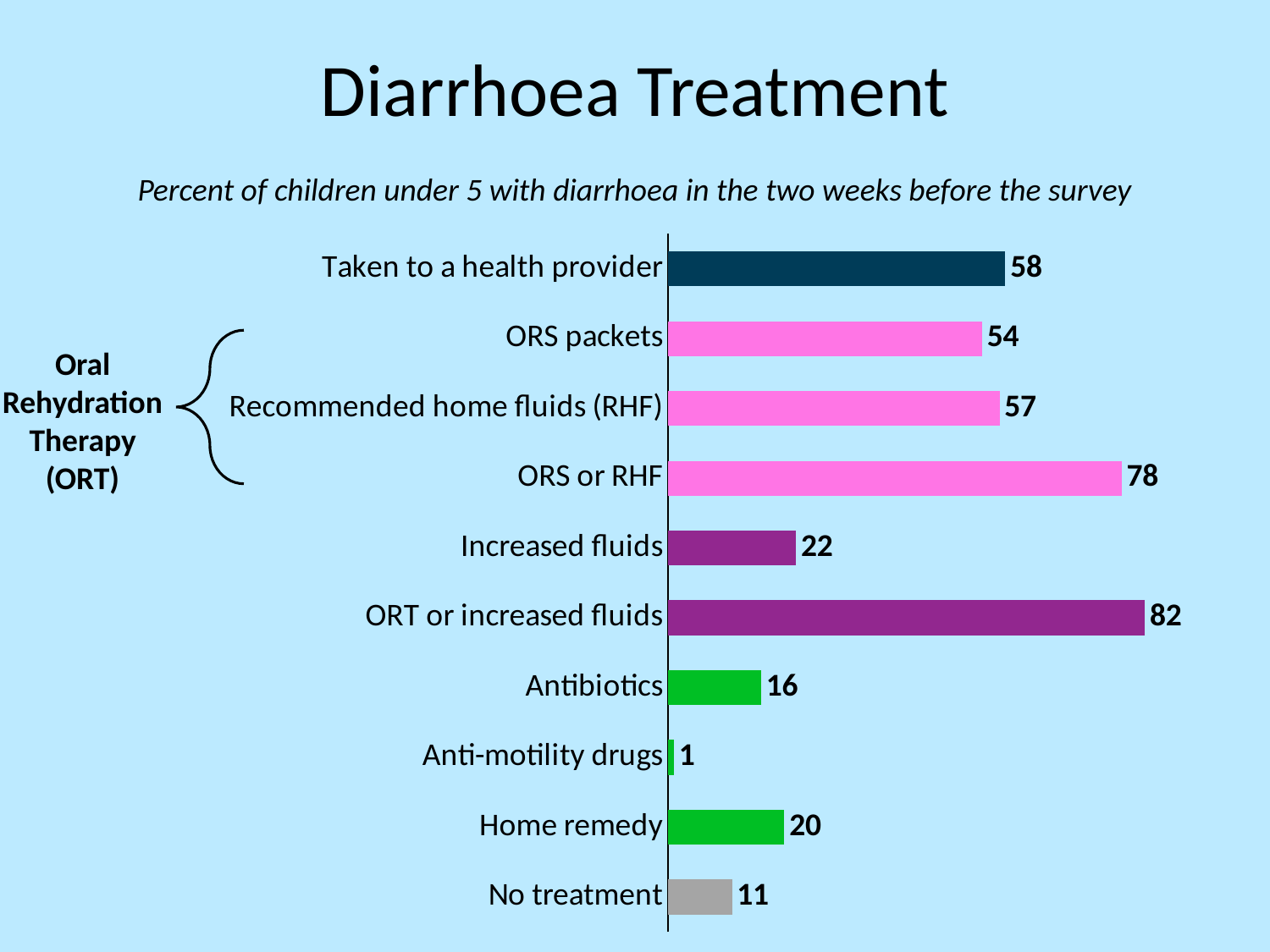

# Diarrhoea Treatment
Percent of children under 5 with diarrhoea in the two weeks before the survey

### Chart

| Category | Column1 |
|---|---|
| No treatment | 11.0 |
| Home remedy | 20.0 |
| Anti-motility drugs | 1.0 |
| Antibiotics | 16.0 |
| ORT or increased fluids | 82.0 |
| Increased fluids | 22.0 |
| ORS or RHF | 78.0 |
| Recommended home fluids (RHF) | 57.0 |
| ORS packets | 54.0 |
| Taken to a health provider | 58.0 |
Oral
Rehydration
Therapy (ORT)